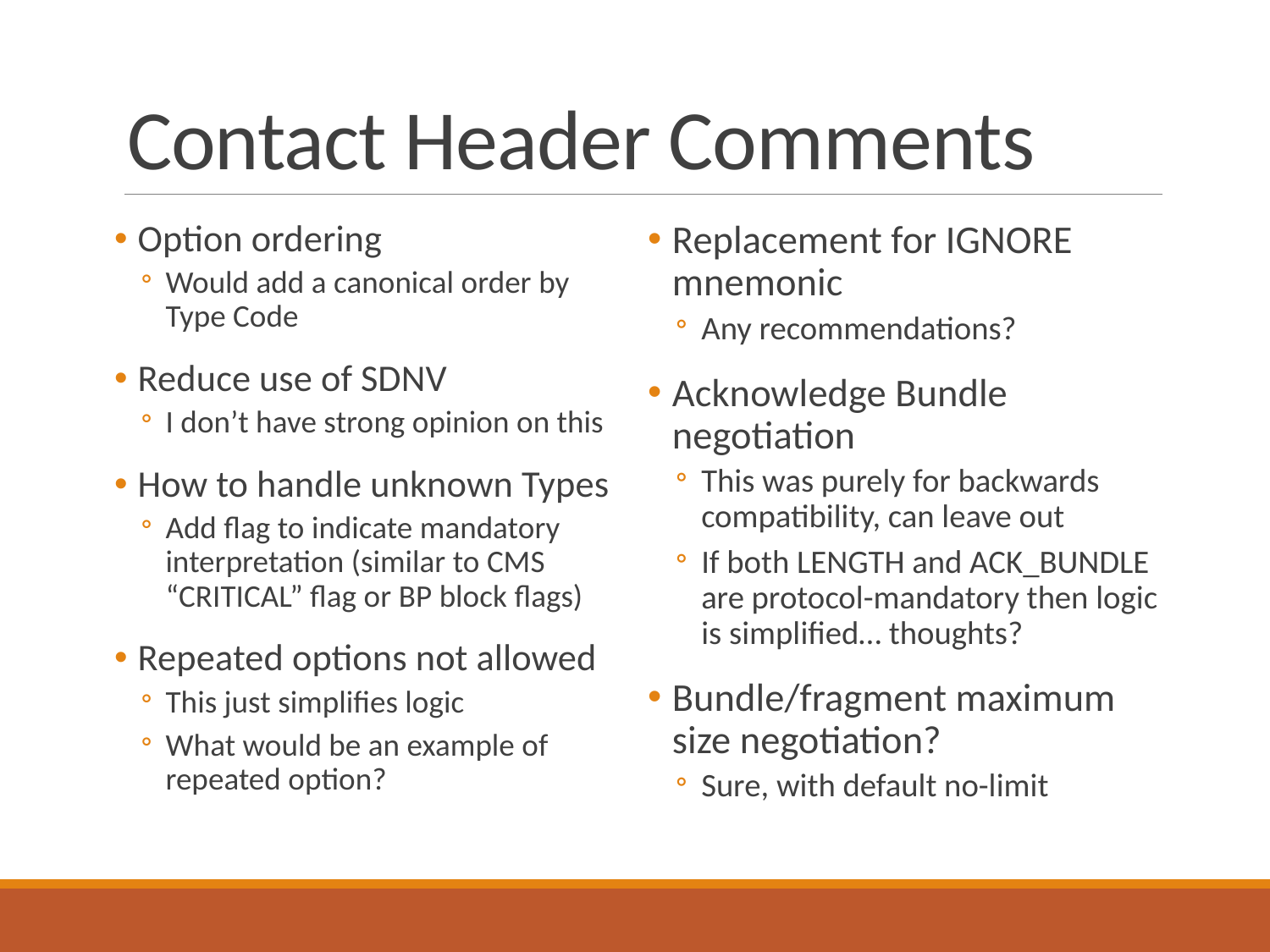

# Contact Header Comments
Option ordering
Would add a canonical order by Type Code
Reduce use of SDNV
I don’t have strong opinion on this
How to handle unknown Types
Add flag to indicate mandatory interpretation (similar to CMS “CRITICAL” flag or BP block flags)
Repeated options not allowed
This just simplifies logic
What would be an example of repeated option?

Replacement for IGNORE mnemonic
Any recommendations?
Acknowledge Bundle negotiation
This was purely for backwards compatibility, can leave out
If both LENGTH and ACK_BUNDLE are protocol-mandatory then logic is simplified… thoughts?
Bundle/fragment maximum size negotiation?
Sure, with default no-limit